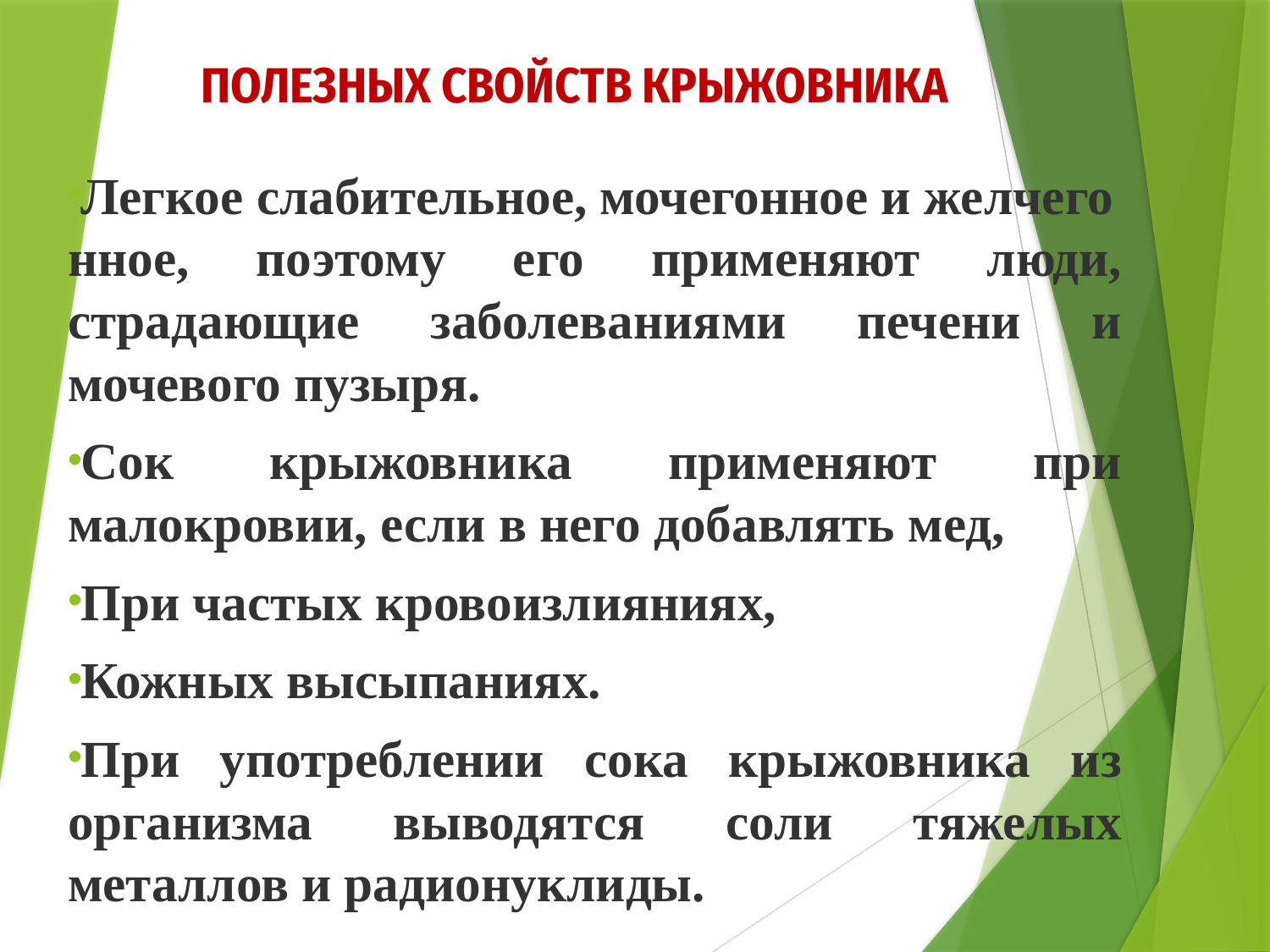

# ПОЛЕЗНЫХ СВОЙСТВ КРЫЖОВНИКА
Легкое слабительное, мочегонное и желчегонное, поэтому его применяют люди, страдающие заболеваниями печени и мочевого пузыря.
Сок крыжовника применяют при малокровии, если в него добавлять мед,
При частых кровоизлияниях,
Кожных высыпаниях.
При употреблении сока крыжовника из организма выводятся соли тяжелых металлов и радионуклиды.